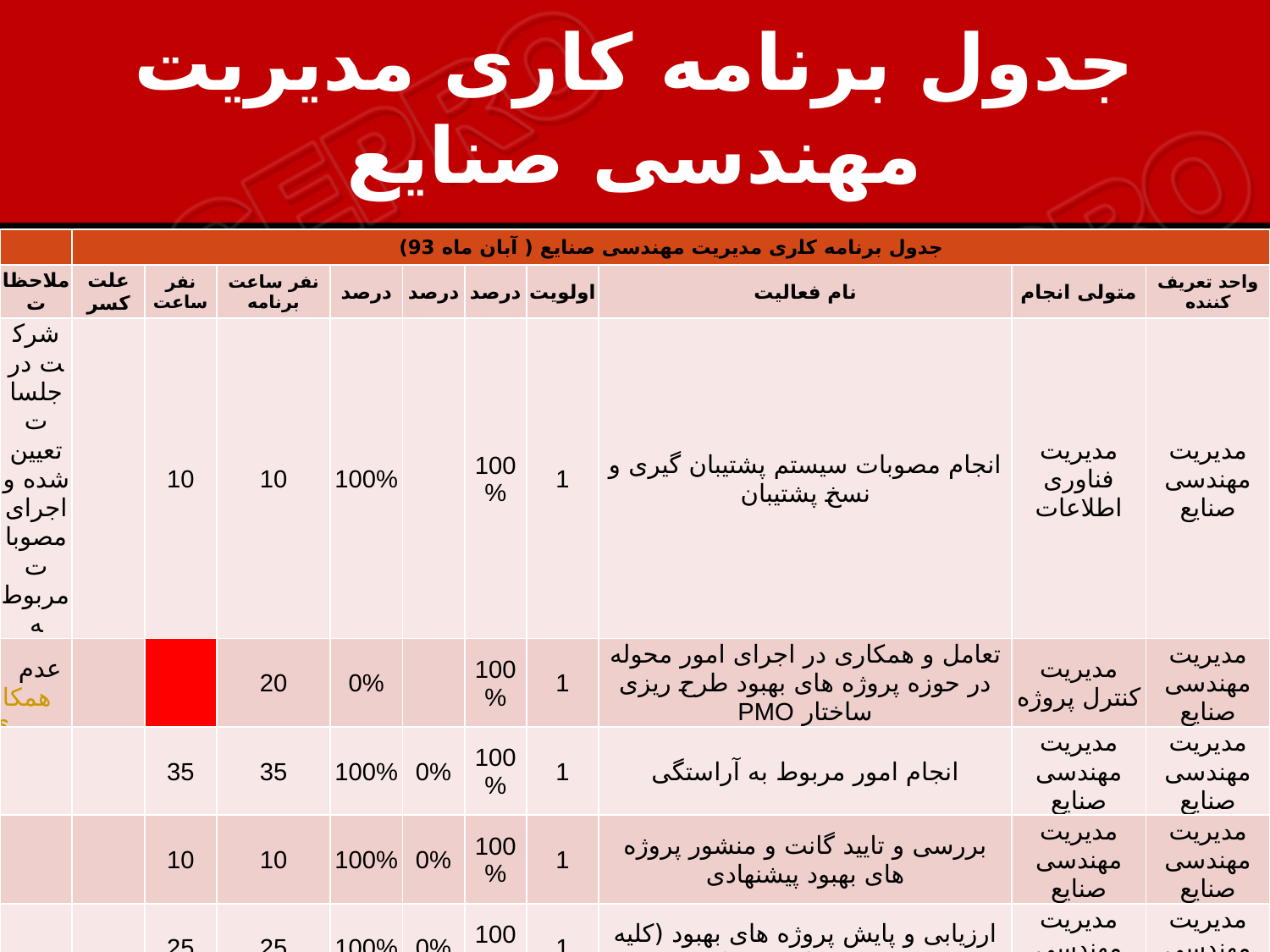

# جدول برنامه کاری مدیریت مهندسی صنایع
|  | جدول برنامه کاری مدیریت مهندسی صنایع ( آبان ماه 93) |  |  |  |  |  |  |  |  |  |
| --- | --- | --- | --- | --- | --- | --- | --- | --- | --- | --- |
| ملاحظات | علت کسر | نفر ساعت | نفر ساعت برنامه | درصد | درصد | درصد | اولویت | نام فعالیت | متولی انجام | واحد تعریف کننده |
| شرکت در جلسات تعیین شده و اجرای مصوبات مربوطه |  | 10 | 10 | 100% |  | 100% | 1 | انجام مصوبات سیستم پشتیبان گیری و نسخ پشتیبان | مدیریت فناوری اطلاعات | مدیریت مهندسی صنایع |
| عدم همکاری |  |  | 20 | 0% |  | 100% | 1 | تعامل و همکاری در اجرای امور محوله در حوزه پروژه های بهبود طرح ریزی ساختار PMO | مدیریت کنترل پروژه | مدیریت مهندسی صنایع |
|  |  | 35 | 35 | 100% | 0% | 100% | 1 | انجام امور مربوط به آراستگی | مدیریت مهندسی صنایع | مدیریت مهندسی صنایع |
|  |  | 10 | 10 | 100% | 0% | 100% | 1 | بررسی و تایید گانت و منشور پروژه های بهبود پیشنهادی | مدیریت مهندسی صنایع | مدیریت مهندسی صنایع |
|  |  | 25 | 25 | 100% | 0% | 100% | 1 | ارزیابی و پایش پروژه های بهبود (کلیه پروژه های بهبود) | مدیریت مهندسی صنایع | مدیریت مهندسی صنایع |
|  |  | 5 | 5 | 100% | 0% | 0% | 1 | تشکیل جلسه با واحد IT جهت پروژه نرم افزار عدم انطباق ها | مدیریت مهندسی صنایع | مدیریت مهندسی صنایع |
|  |  | 15 | 15 | 100% |  | 100% | 1 | اعلام نظر رویه ها و دستورالعمل های داخلی | مدیریت مهندسی صنایع | مدیریت مهندسی صنایع |
|  |  | 20 | 20 | 80% |  | 80% | 2 | پروژه سازماندهی تیم پروژه های سیستمی صنعت | مدیریت مهندسی صنایع | مدیریت مهندسی صنایع |
|  |  |  | 11 |  |  |  |  |  |  |  |